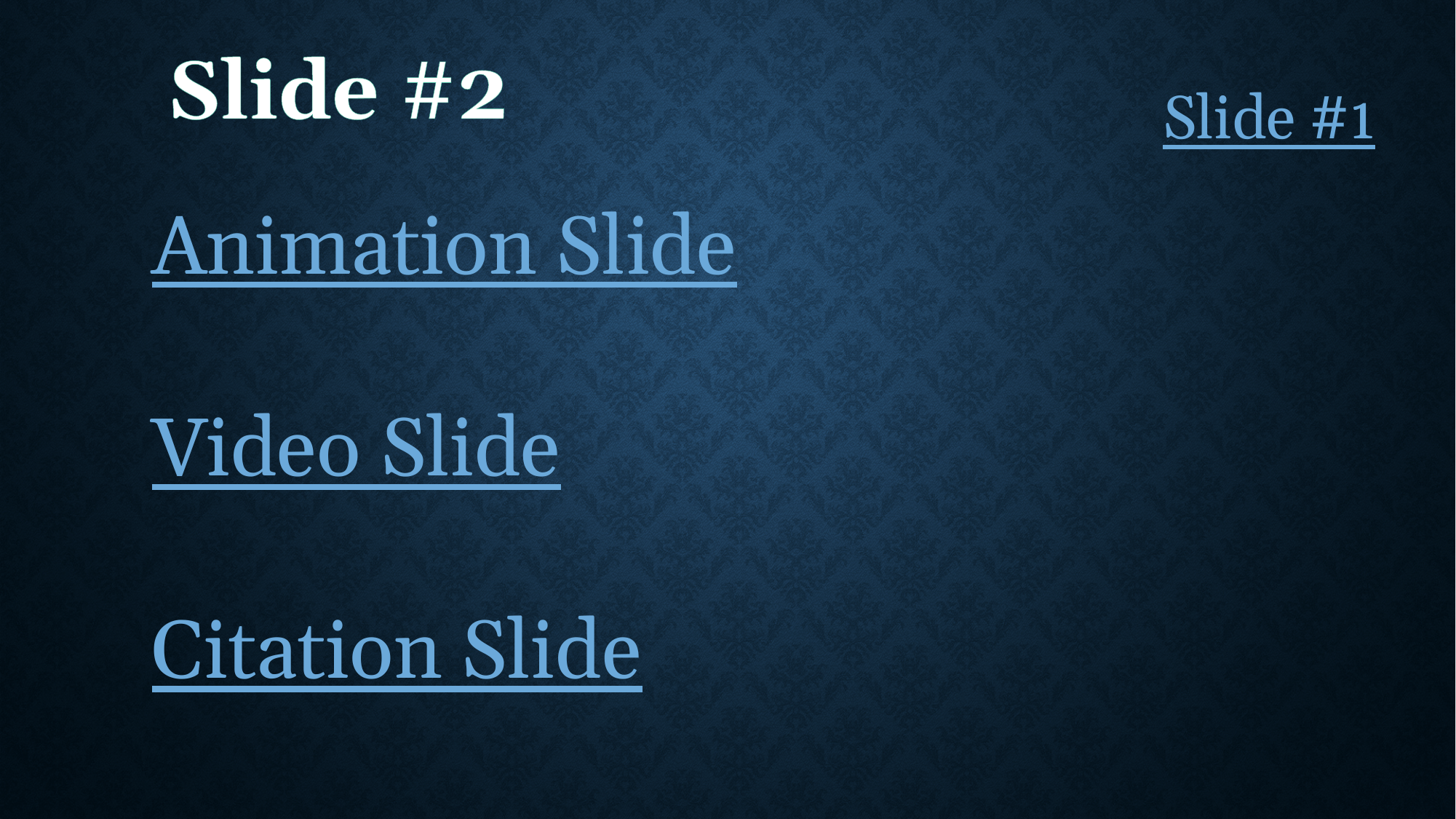

Slide #2
Slide #1
Animation Slide

Video Slide

Citation Slide